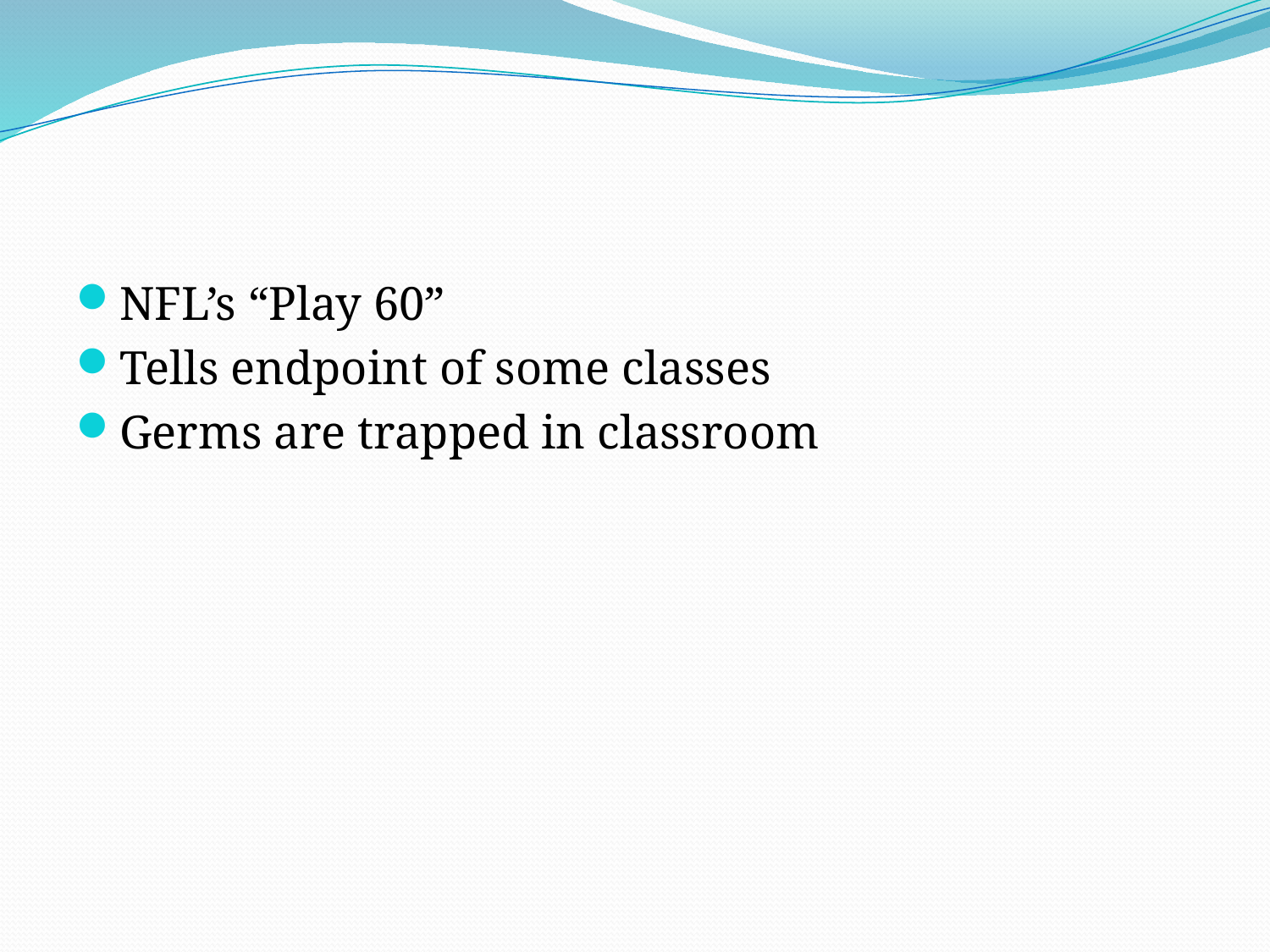

NFL’s “Play 60”
Tells endpoint of some classes
Germs are trapped in classroom